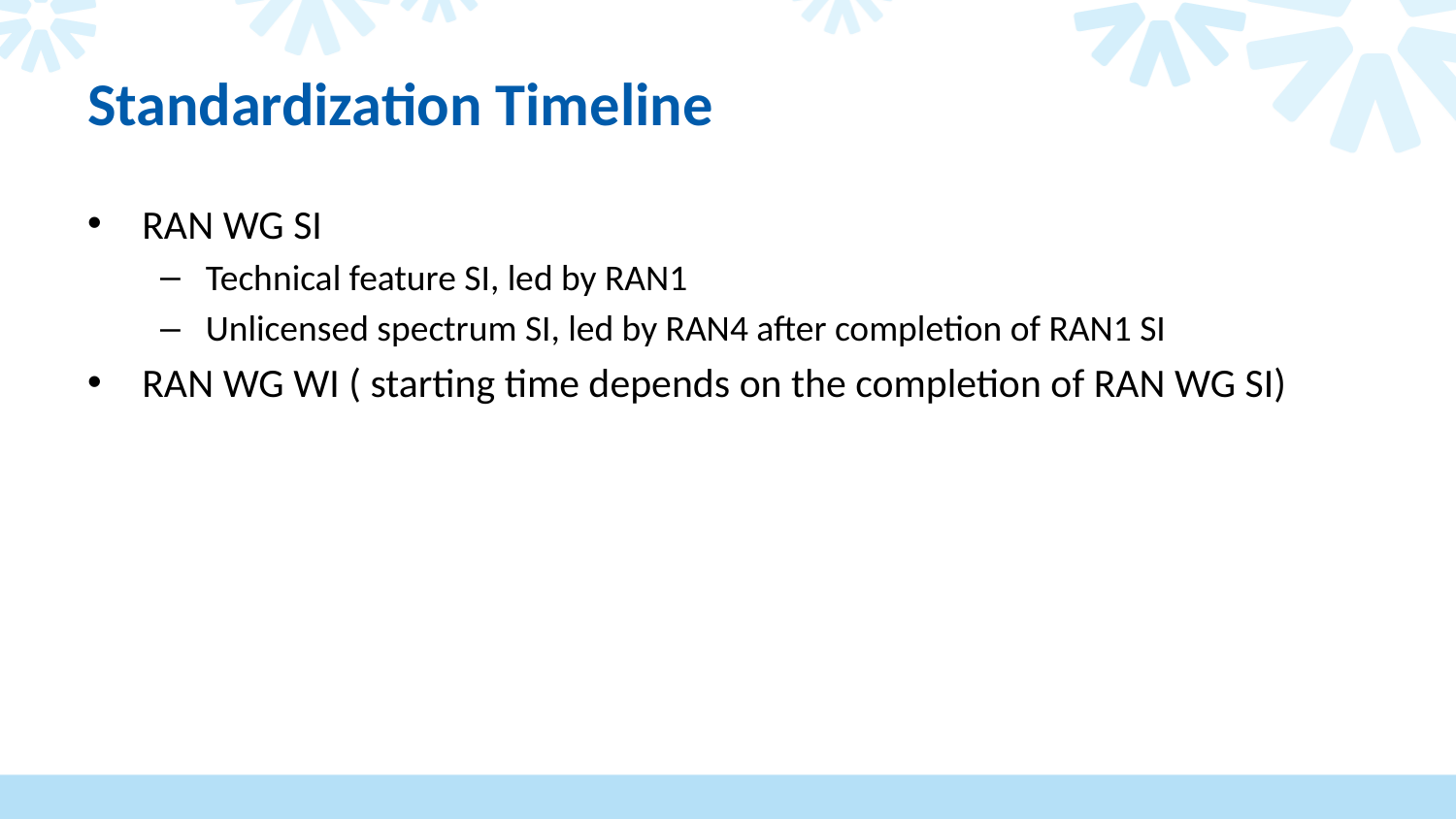

# Standardization Timeline
RAN WG SI
Technical feature SI, led by RAN1
Unlicensed spectrum SI, led by RAN4 after completion of RAN1 SI
RAN WG WI ( starting time depends on the completion of RAN WG SI)